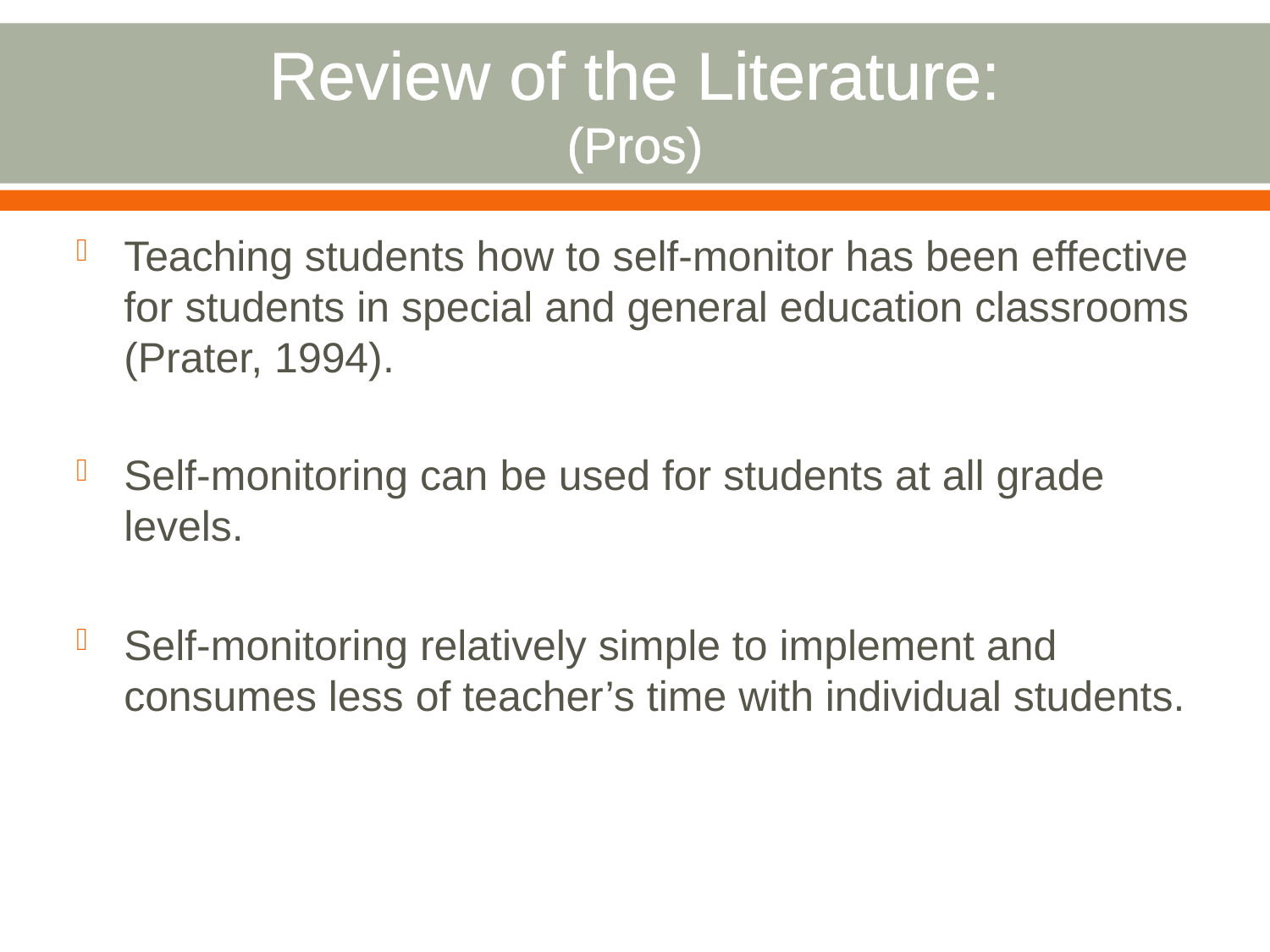

# Review of the Literature: (Pros)
Teaching students how to self-monitor has been effective for students in special and general education classrooms (Prater, 1994).

Self-monitoring can be used for students at all grade levels.

Self-monitoring relatively simple to implement and consumes less of teacher’s time with individual students.